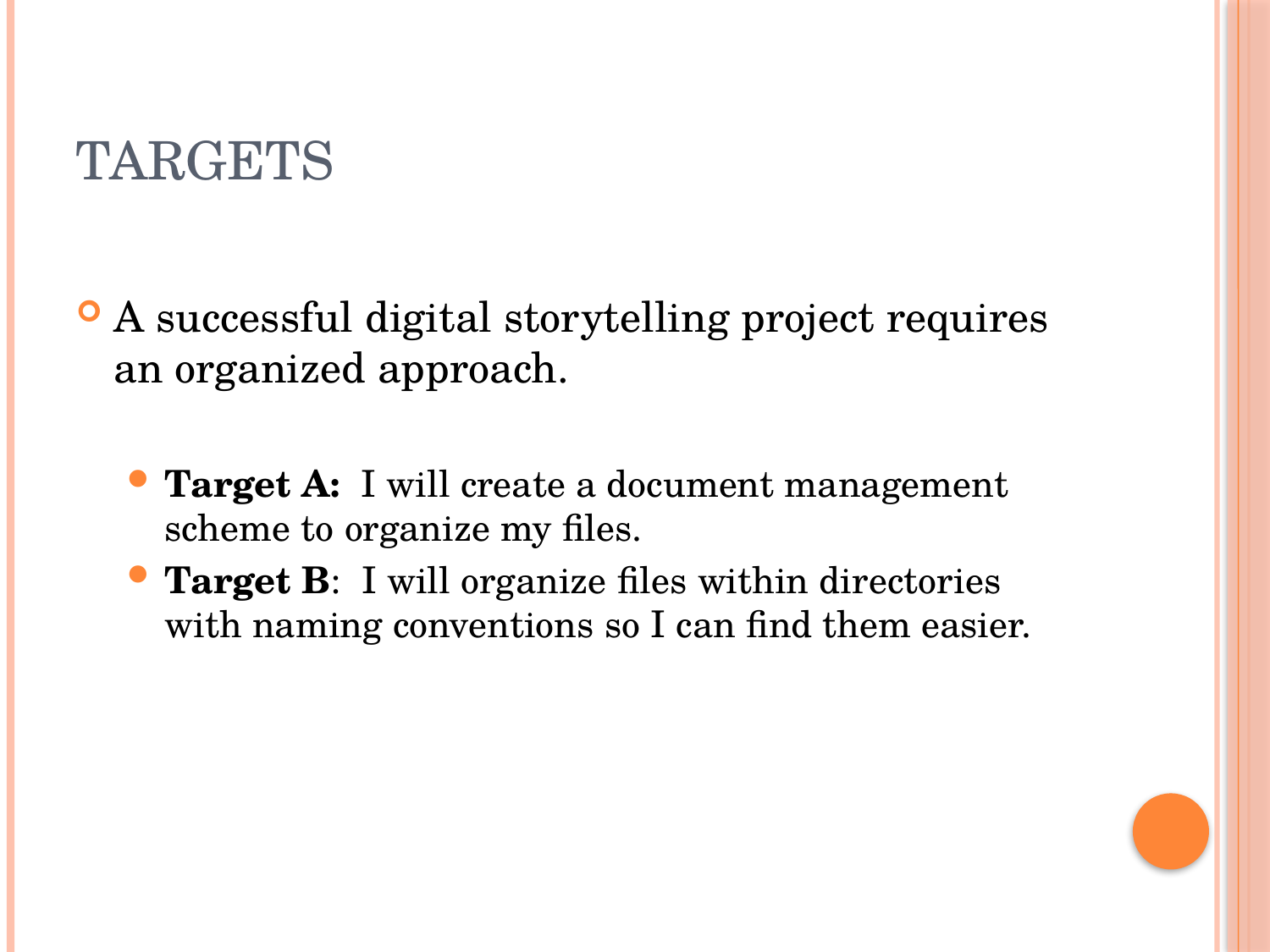

# Targets

A successful digital storytelling project requires an organized approach.

Target A:  I will create a document management scheme to organize my files.
Target B:  I will organize files within directories  with naming conventions so I can find them easier.